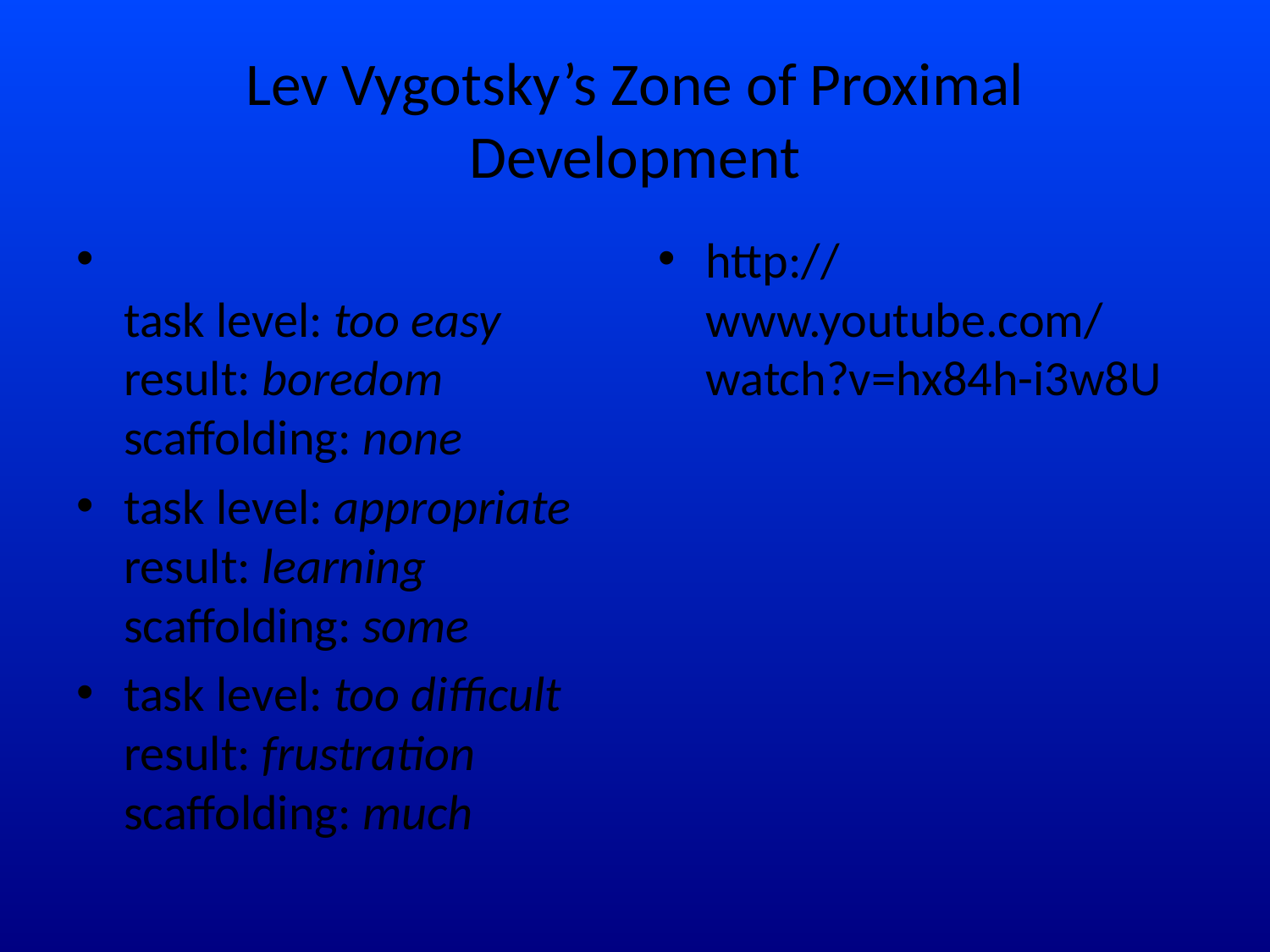

# Lev Vygotsky’s Zone of Proximal Development
task level: too easy
result: boredom
scaffolding: none
task level: appropriate
result: learning
scaffolding: some
task level: too difficult
result: frustration
scaffolding: much
http://www.youtube.com/watch?v=hx84h-i3w8U